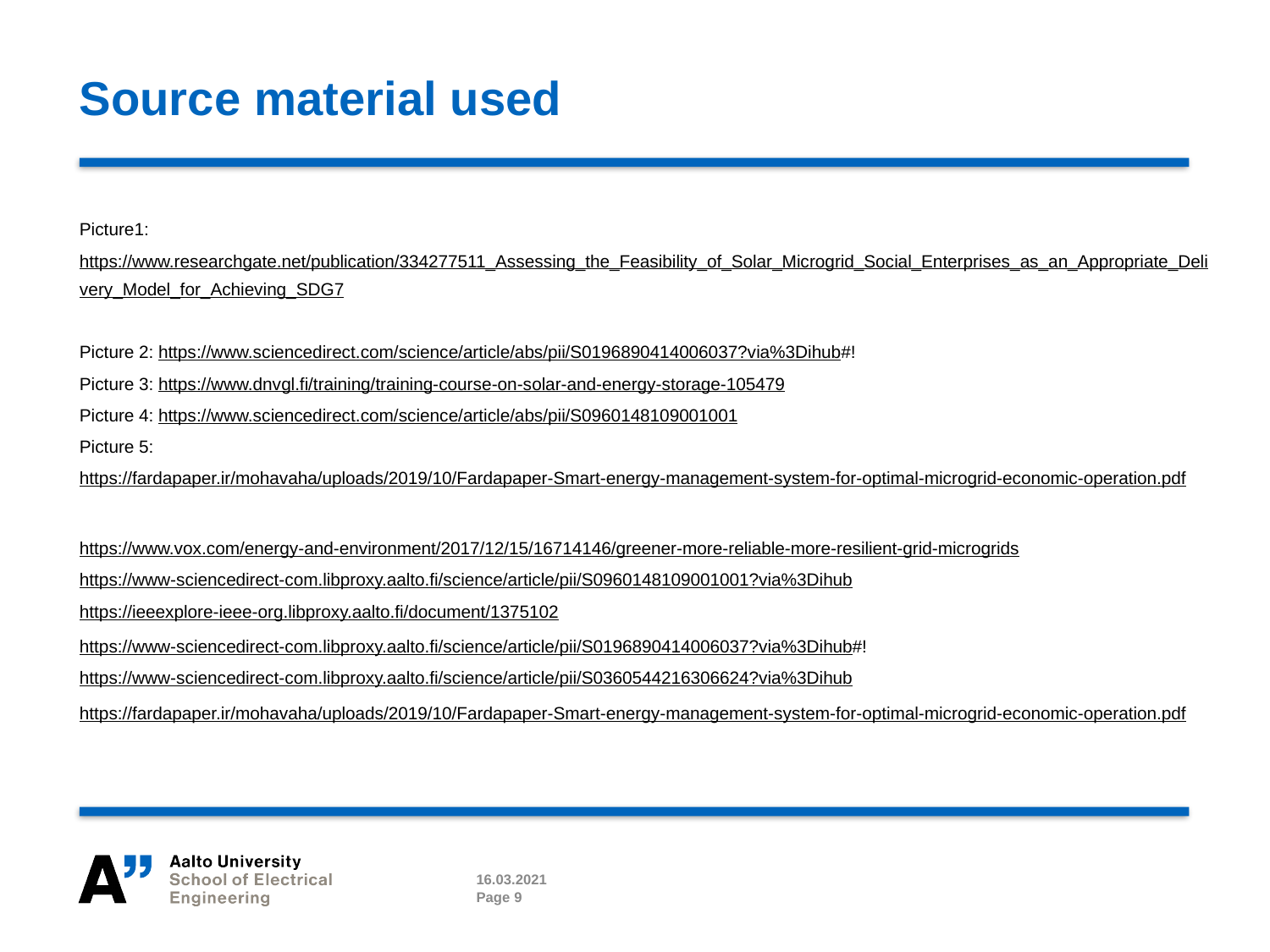

# Source material used
Picture1:  https://www.researchgate.net/publication/334277511_Assessing_the_Feasibility_of_Solar_Microgrid_Social_Enterprises_as_an_Appropriate_Delivery_Model_for_Achieving_SDG7
Picture 2: https://www.sciencedirect.com/science/article/abs/pii/S0196890414006037?via%3Dihub#!
Picture 3: https://www.dnvgl.fi/training/training-course-on-solar-and-energy-storage-105479
Picture 4: https://www.sciencedirect.com/science/article/abs/pii/S0960148109001001
Picture 5: https://fardapaper.ir/mohavaha/uploads/2019/10/Fardapaper-Smart-energy-management-system-for-optimal-microgrid-economic-operation.pdf

https://www.vox.com/energy-and-environment/2017/12/15/16714146/greener-more-reliable-more-resilient-grid-microgrids
https://www-sciencedirect-com.libproxy.aalto.fi/science/article/pii/S0960148109001001?via%3Dihub
https://ieeexplore-ieee-org.libproxy.aalto.fi/document/1375102
https://www-sciencedirect-com.libproxy.aalto.fi/science/article/pii/S0196890414006037?via%3Dihub#!
https://www-sciencedirect-com.libproxy.aalto.fi/science/article/pii/S0360544216306624?via%3Dihub
https://fardapaper.ir/mohavaha/uploads/2019/10/Fardapaper-Smart-energy-management-system-for-optimal-microgrid-economic-operation.pdf

16.03.2021
Page 9